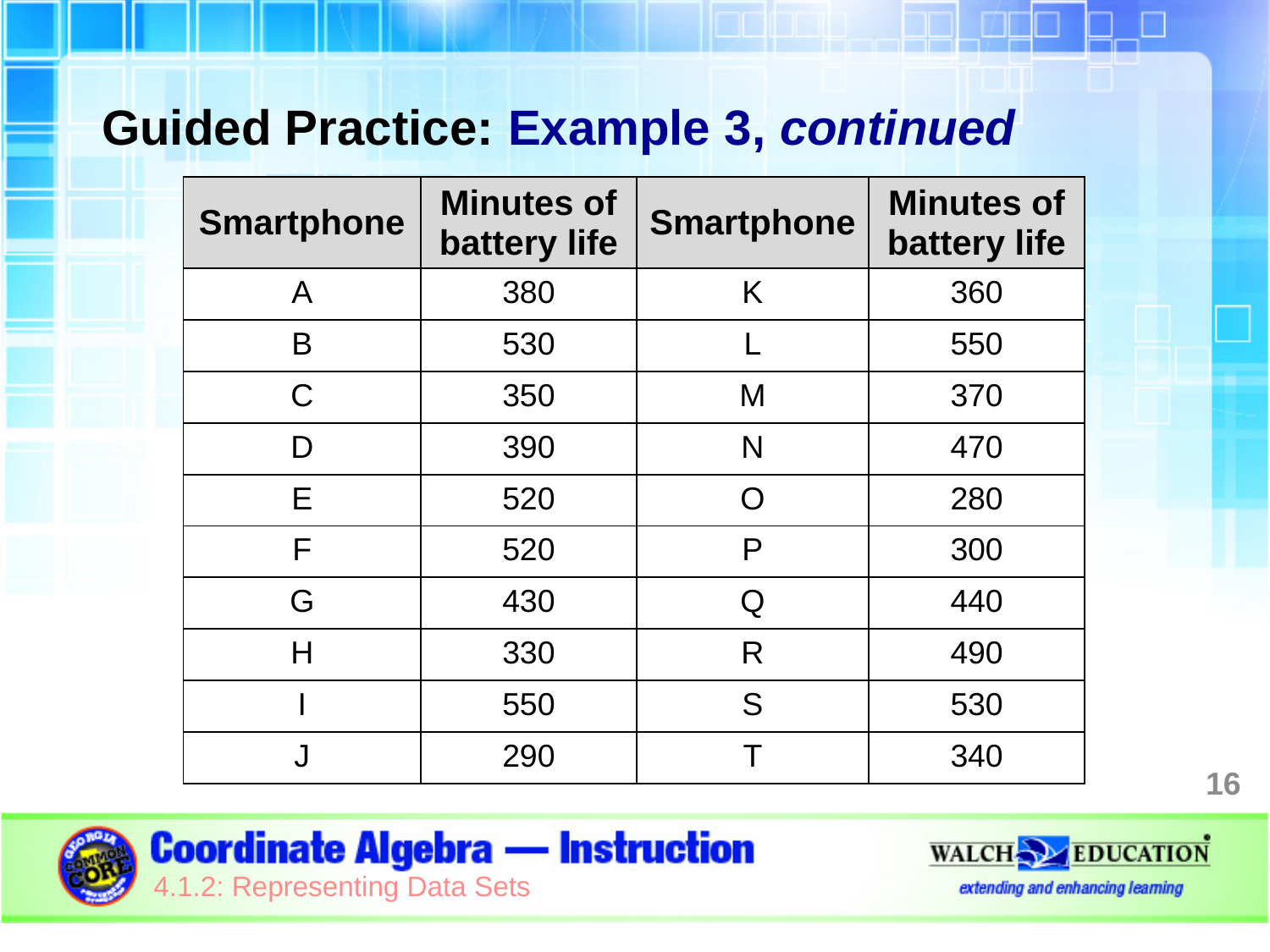

Guided Practice: Example 3, continued
| Smartphone | Minutes of battery life | Smartphone | Minutes of battery life |
| --- | --- | --- | --- |
| A | 380 | K | 360 |
| B | 530 | L | 550 |
| C | 350 | M | 370 |
| D | 390 | N | 470 |
| E | 520 | O | 280 |
| F | 520 | P | 300 |
| G | 430 | Q | 440 |
| H | 330 | R | 490 |
| I | 550 | S | 530 |
| J | 290 | T | 340 |
16
4.1.2: Representing Data Sets